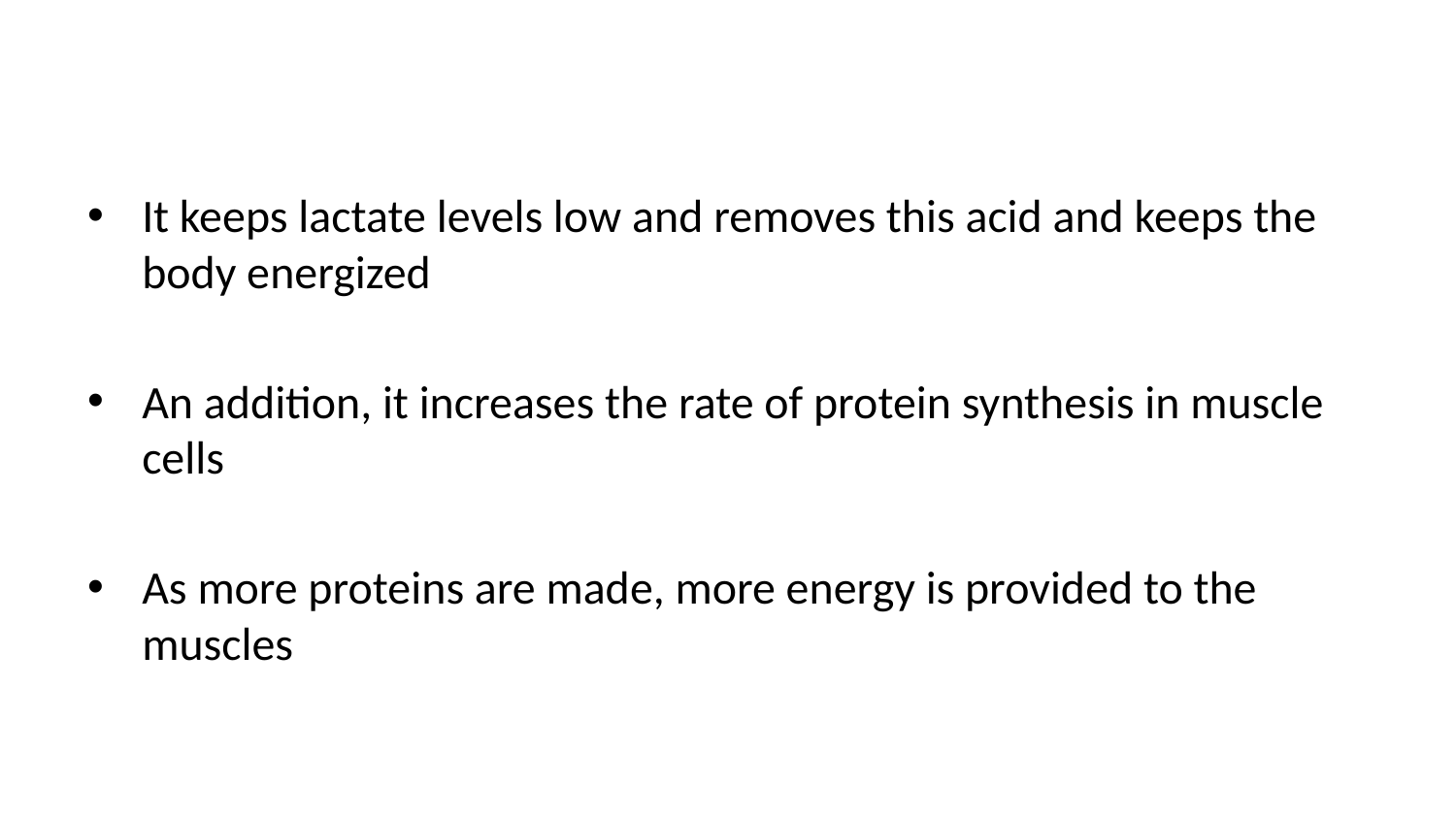

It keeps lactate levels low and removes this acid and keeps the body energized

An addition, it increases the rate of protein synthesis in muscle cells

As more proteins are made, more energy is provided to the muscles